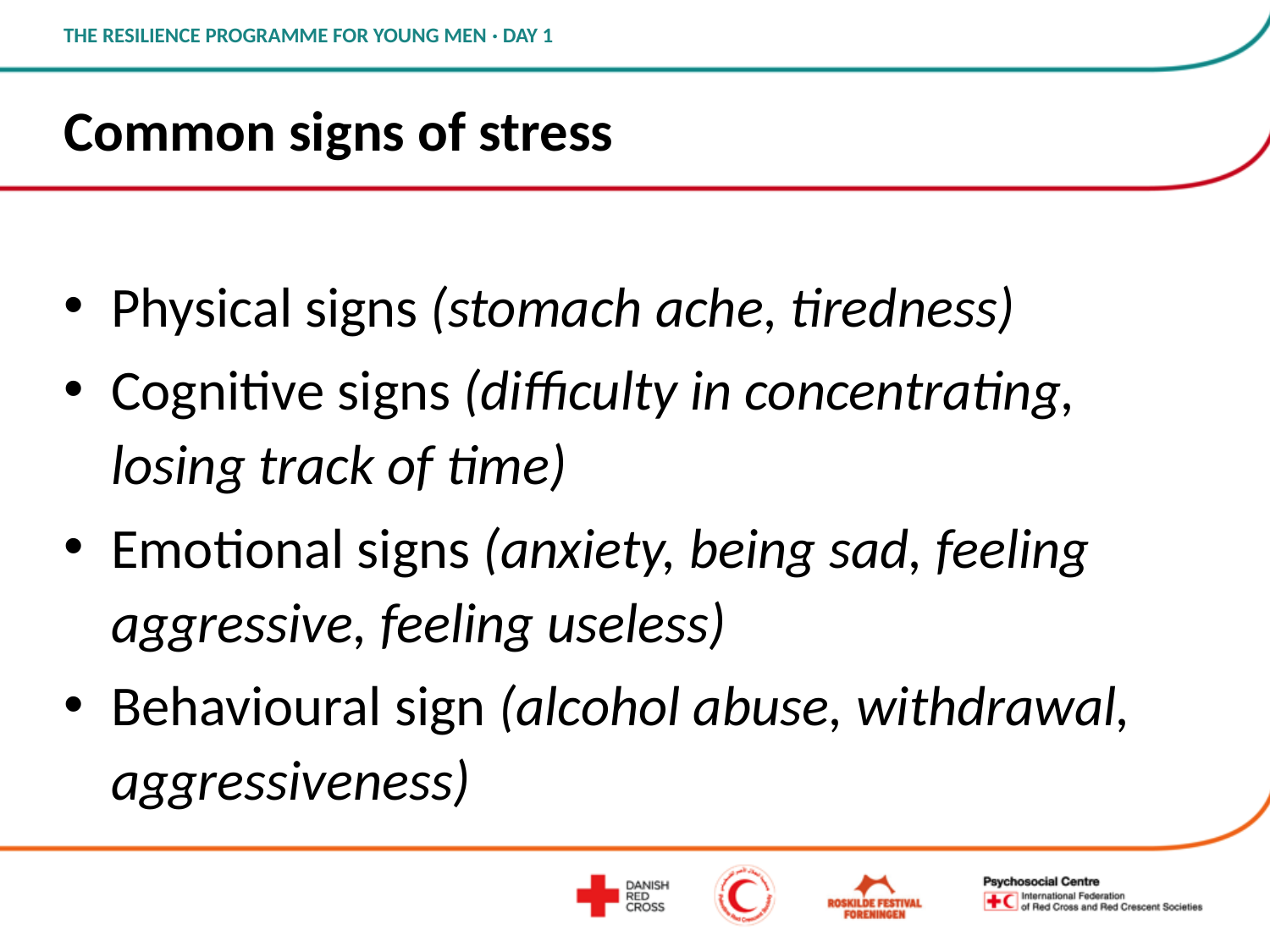

# Common signs of stress
Physical signs (stomach ache, tiredness)
Cognitive signs (difficulty in concentrating, losing track of time)
Emotional signs (anxiety, being sad, feeling aggressive, feeling useless)
Behavioural sign (alcohol abuse, withdrawal, aggressiveness)